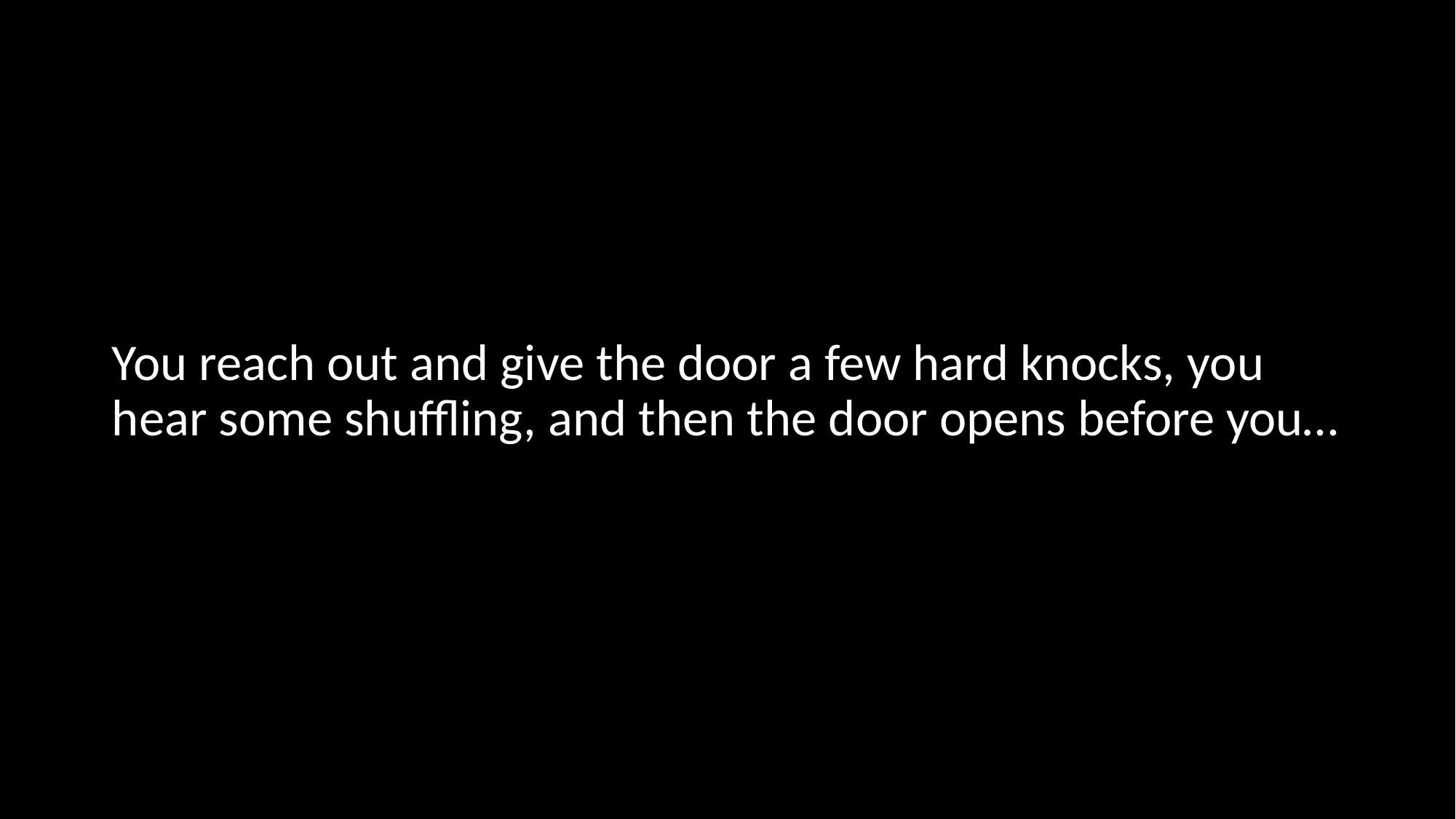

# You reach out and give the door a few hard knocks, you hear some shuffling, and then the door opens before you…